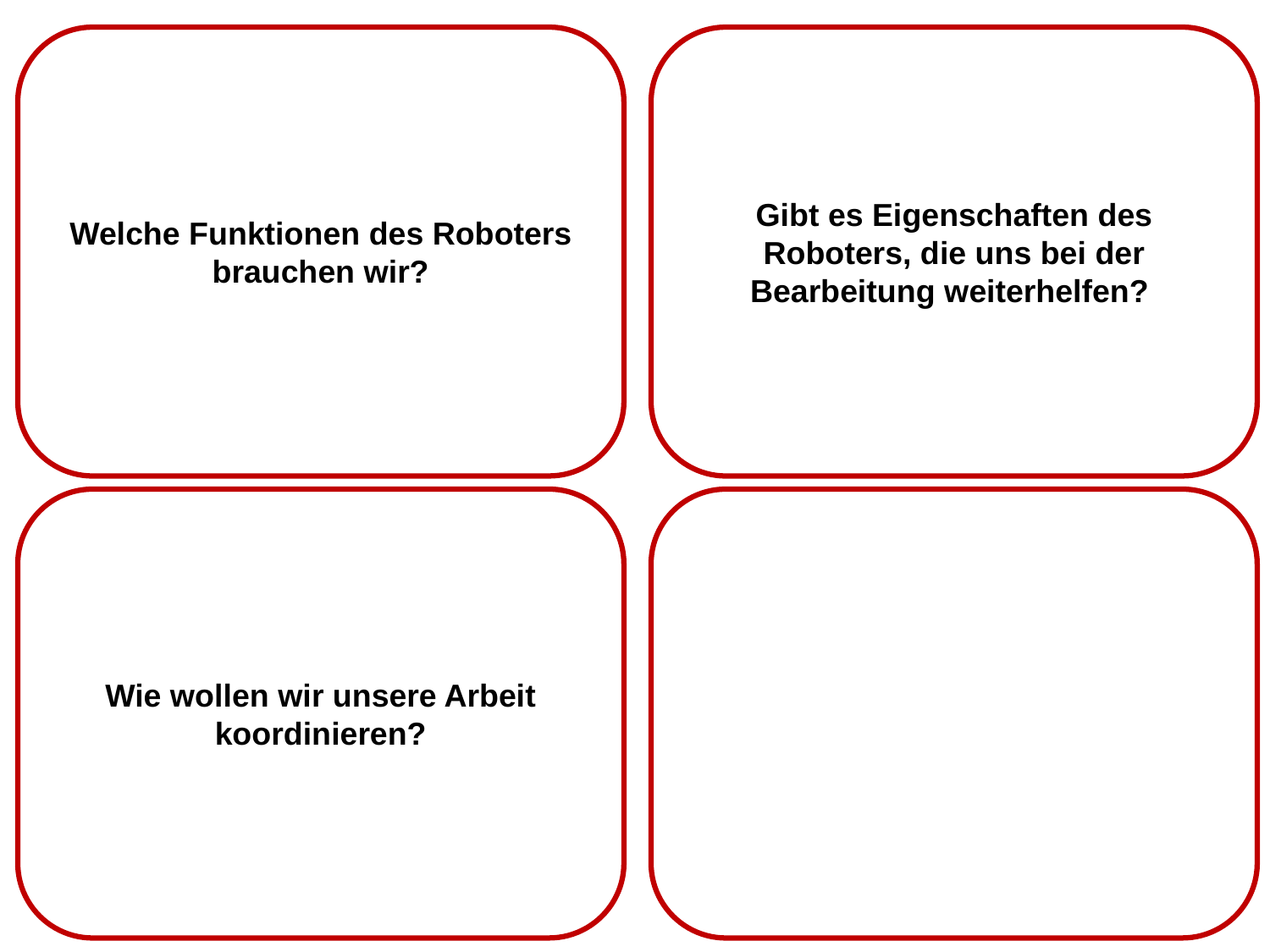

Welche Funktionen des Roboters brauchen wir?
Gibt es Eigenschaften des Roboters, die uns bei der Bearbeitung weiterhelfen?
Wie wollen wir unsere Arbeit koordinieren?